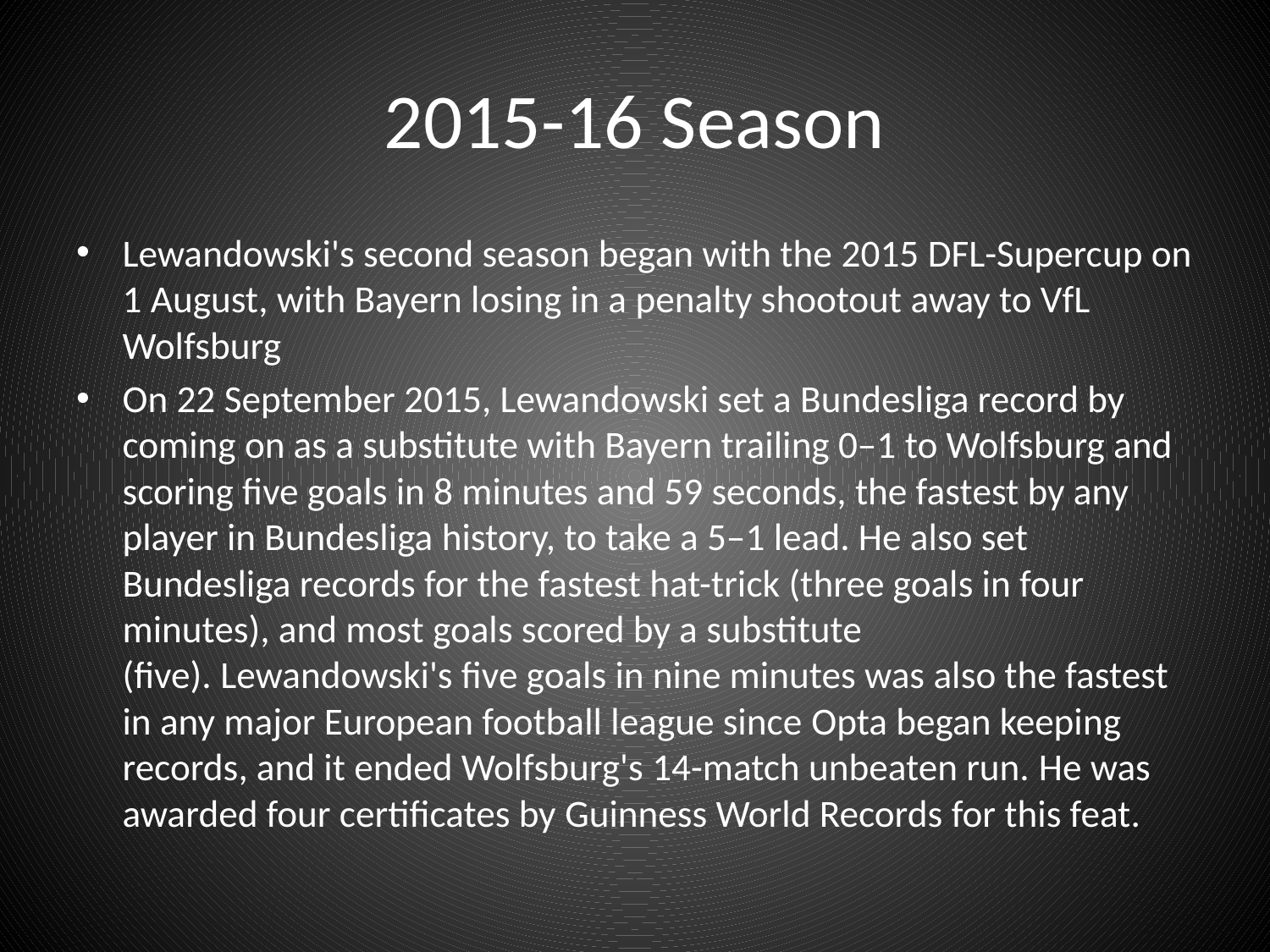

# 2015-16 Season
Lewandowski's second season began with the 2015 DFL-Supercup on 1 August, with Bayern losing in a penalty shootout away to VfL Wolfsburg
On 22 September 2015, Lewandowski set a Bundesliga record by coming on as a substitute with Bayern trailing 0–1 to Wolfsburg and scoring five goals in 8 minutes and 59 seconds, the fastest by any player in Bundesliga history, to take a 5–1 lead. He also set Bundesliga records for the fastest hat-trick (three goals in four minutes), and most goals scored by a substitute (five). Lewandowski's five goals in nine minutes was also the fastest in any major European football league since Opta began keeping records, and it ended Wolfsburg's 14-match unbeaten run. He was awarded four certificates by Guinness World Records for this feat.